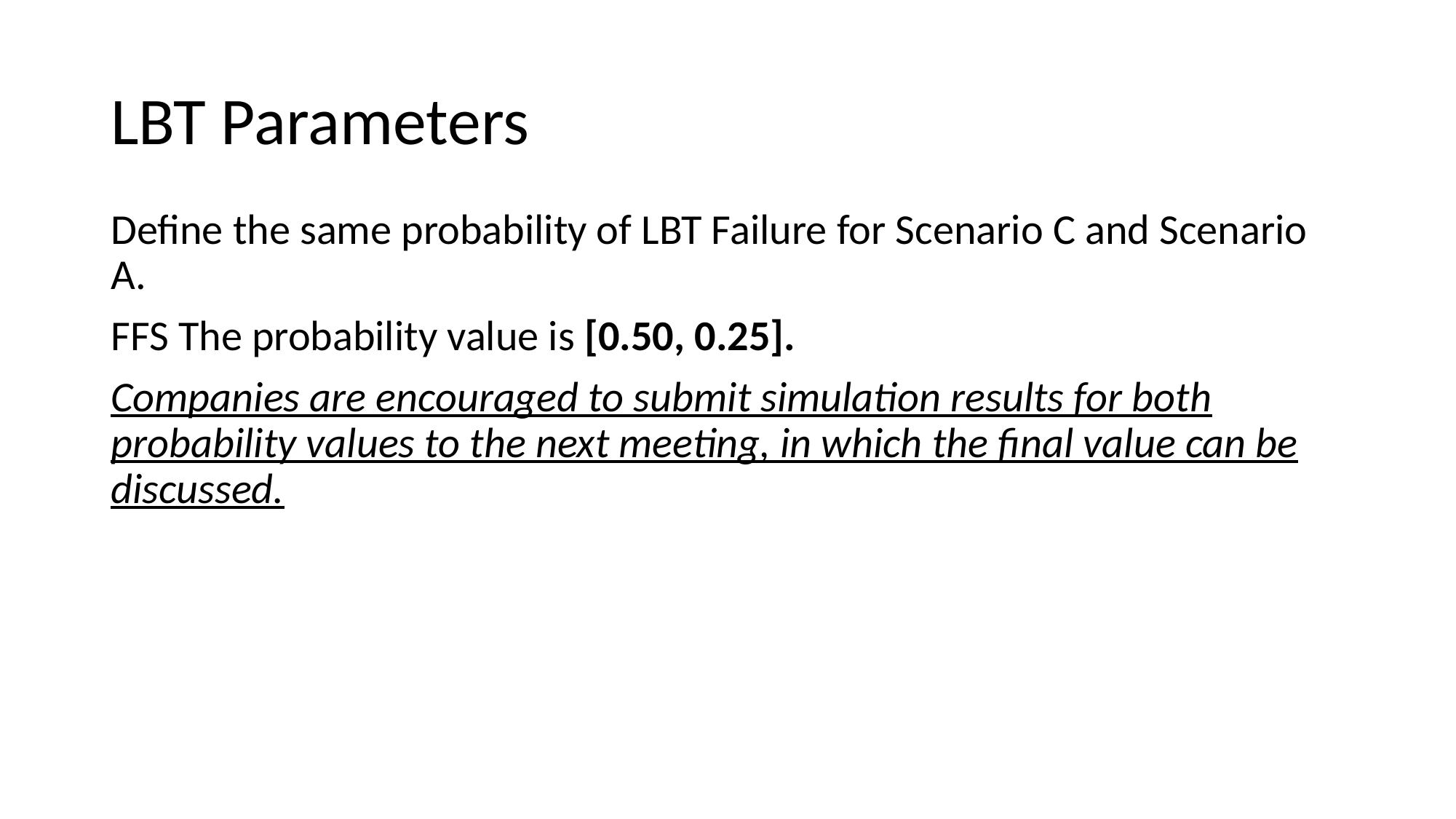

# LBT Parameters
Define the same probability of LBT Failure for Scenario C and Scenario A.
FFS The probability value is [0.50, 0.25].
Companies are encouraged to submit simulation results for both probability values to the next meeting, in which the final value can be discussed.